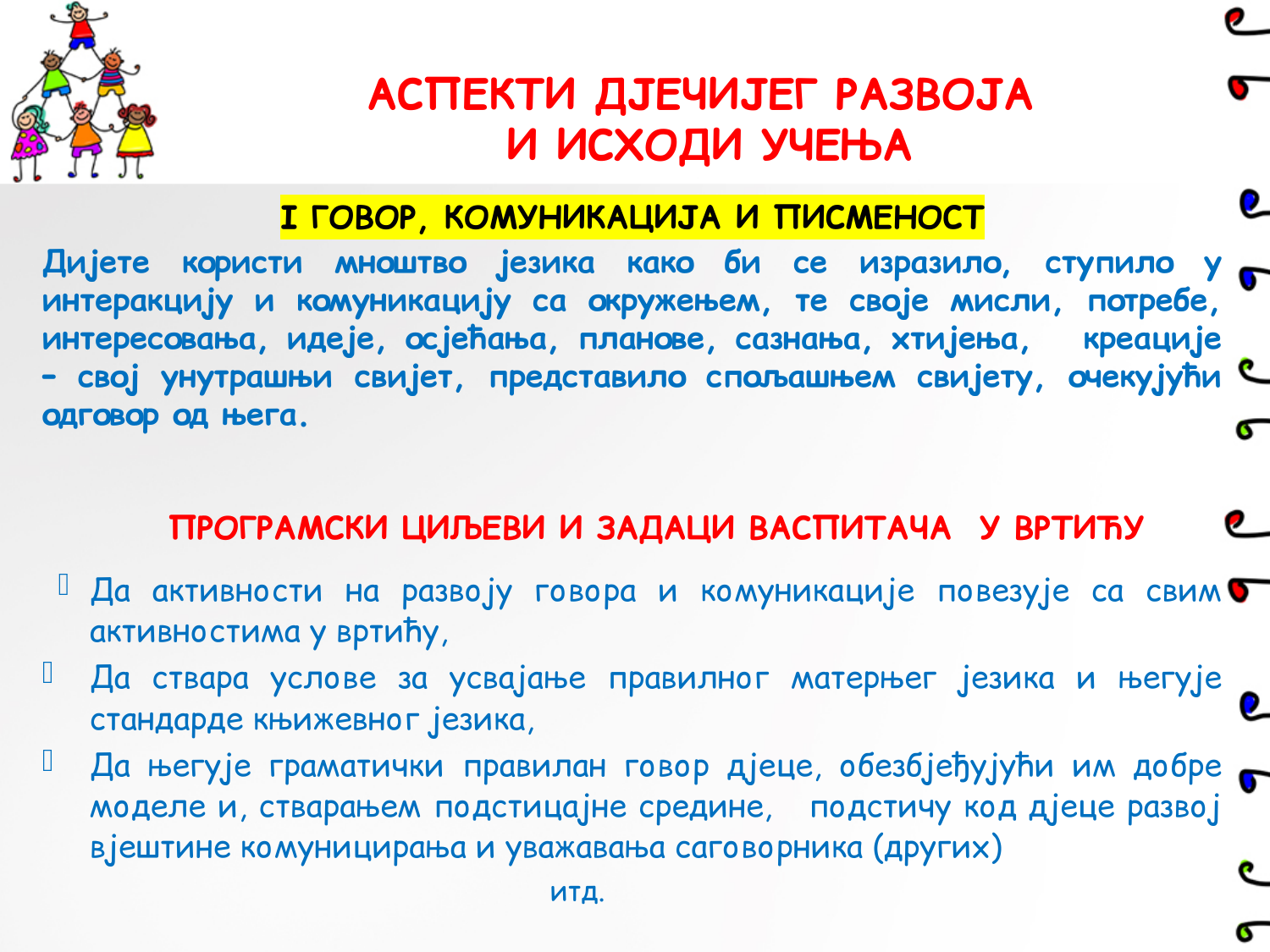

# АСПЕКТИ ДЈЕЧИЈЕГ РАЗВОЈА И ИСХОДИ УЧЕЊА
I ГОВОР, КОМУНИКАЦИЈА И ПИСМЕНОСТ
Дијете користи мноштво језика како би се изразило, ступило у интеракцију и комуникацију са окружењем, те своје мисли, потребе, интересовања, идеје, осјећања, планове, сазнања, хтијења,   креације – свој унутрашњи свијет, представило спољашњем свијету, очекујући одговор од њега.

ПРОГРАМСКИ ЦИЉЕВИ И ЗАДАЦИ ВАСПИТАЧА  У ВРТИЋУ
Да активности на развоју говора и комуникације повезује са свим активностима у вртићу,
Да ствара услове за усвајање правилног матерњег језика и његује стандарде књижевног језика,
Да његује граматички правилан говор дјеце, обезбјеђујући им добре моделе и, стварањем подстицајне средине,   подстичу код дјеце развој вјештине комуницирања и уважавања саговорника (других)
				итд.